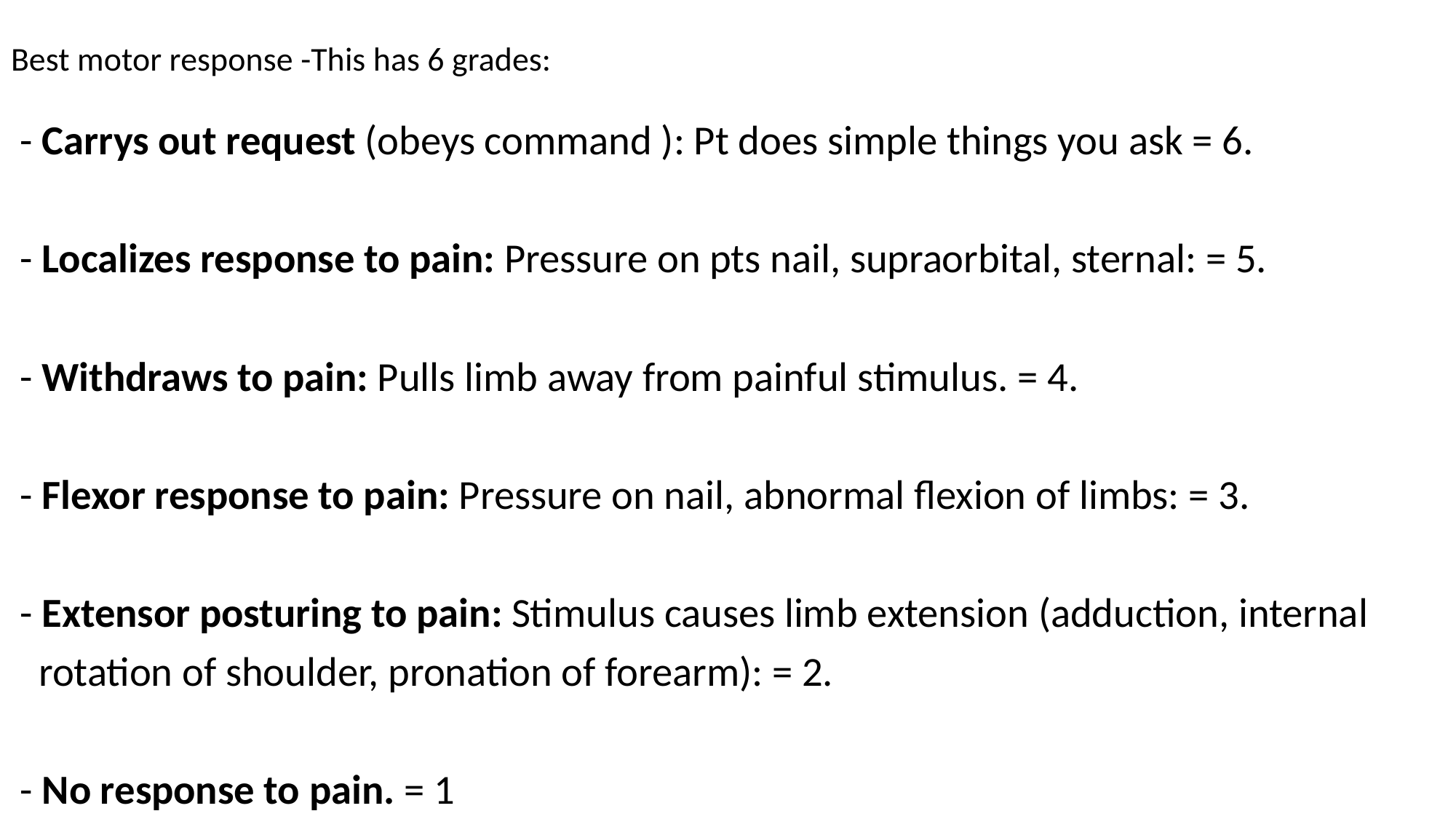

# Best motor response -This has 6 grades:
 - Carrys out request (obeys command ): Pt does simple things you ask = 6.

 - Localizes response to pain: Pressure on pts nail, supraorbital, sternal: = 5.

 - Withdraws to pain: Pulls limb away from painful stimulus. = 4.

 - Flexor response to pain: Pressure on nail, abnormal flexion of limbs: = 3.

 - Extensor posturing to pain: Stimulus causes limb extension (adduction, internal
   rotation of shoulder, pronation of forearm): = 2.

 - No response to pain. = 1